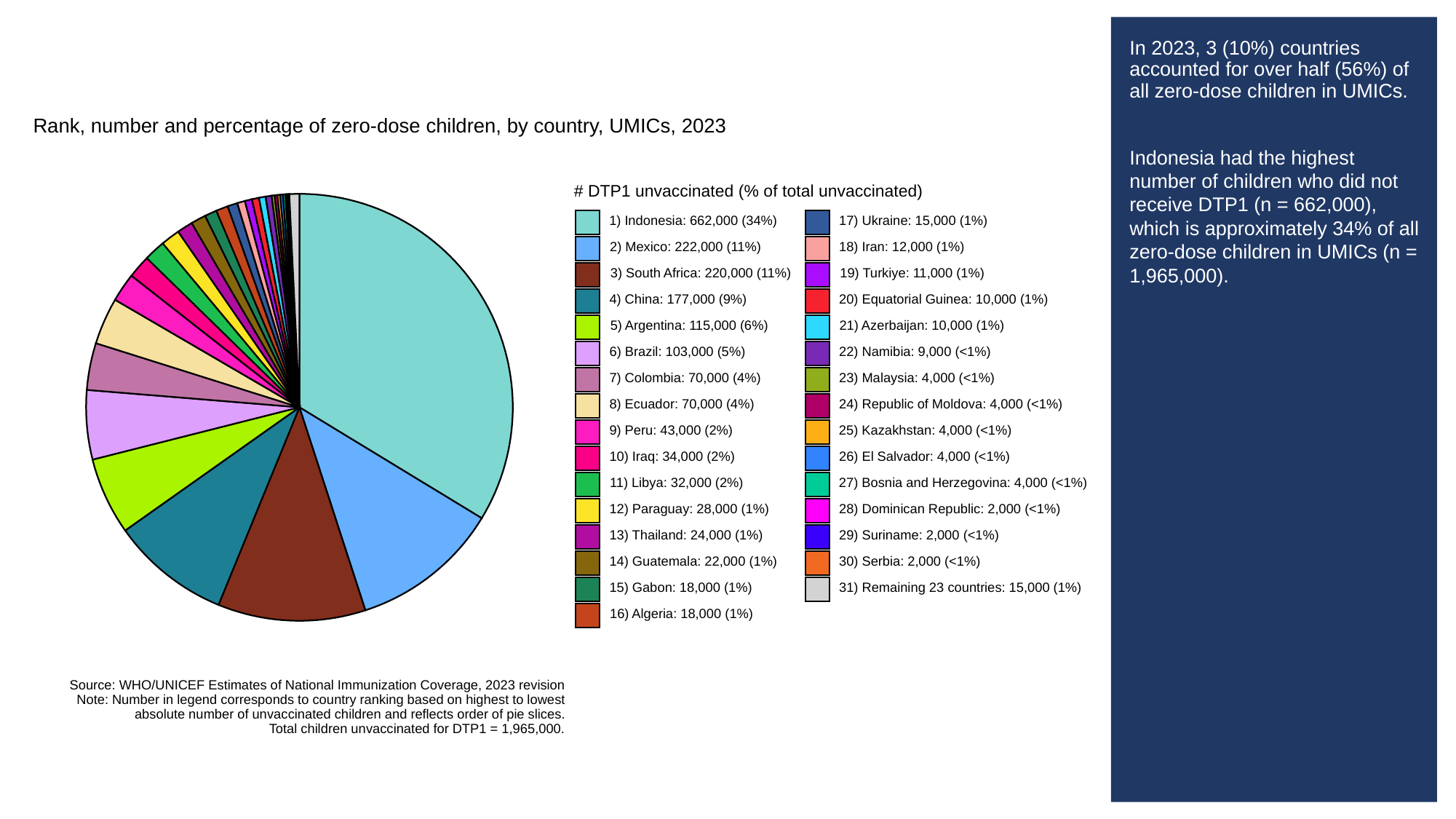

# In 2023, 3 (10%) countries accounted for over half (56%) of all zero-dose children in UMICs.

Indonesia had the highest number of children who did not receive DTP1 (n = 662,000), which is approximately 34% of all zero-dose children in UMICs (n = 1,965,000).

Rank, number and percentage of zero-dose children, by country, UMICs, 2023
# DTP1 unvaccinated (% of total unvaccinated)

1) Indonesia: 662,000 (34%)
17) Ukraine: 15,000 (1%)

2) Mexico: 222,000 (11%)
18) Iran: 12,000 (1%)

3) South Africa: 220,000 (11%)
19) Turkiye: 11,000 (1%)

4) China: 177,000 (9%)
20) Equatorial Guinea: 10,000 (1%)

5) Argentina: 115,000 (6%)
21) Azerbaijan: 10,000 (1%)

6) Brazil: 103,000 (5%)
22) Namibia: 9,000 (<1%)

7) Colombia: 70,000 (4%)
23) Malaysia: 4,000 (<1%)

8) Ecuador: 70,000 (4%)
24) Republic of Moldova: 4,000 (<1%)

9) Peru: 43,000 (2%)
25) Kazakhstan: 4,000 (<1%)

10) Iraq: 34,000 (2%)
26) El Salvador: 4,000 (<1%)

11) Libya: 32,000 (2%)
27) Bosnia and Herzegovina: 4,000 (<1%)

12) Paraguay: 28,000 (1%)
28) Dominican Republic: 2,000 (<1%)

13) Thailand: 24,000 (1%)
29) Suriname: 2,000 (<1%)

14) Guatemala: 22,000 (1%)
30) Serbia: 2,000 (<1%)

15) Gabon: 18,000 (1%)
31) Remaining 23 countries: 15,000 (1%)

16) Algeria: 18,000 (1%)
Source: WHO/UNICEF Estimates of National Immunization Coverage, 2023 revision
Note: Number in legend corresponds to country ranking based on highest to lowest
absolute number of unvaccinated children and reflects order of pie slices.
Total children unvaccinated for DTP1 = 1,965,000.